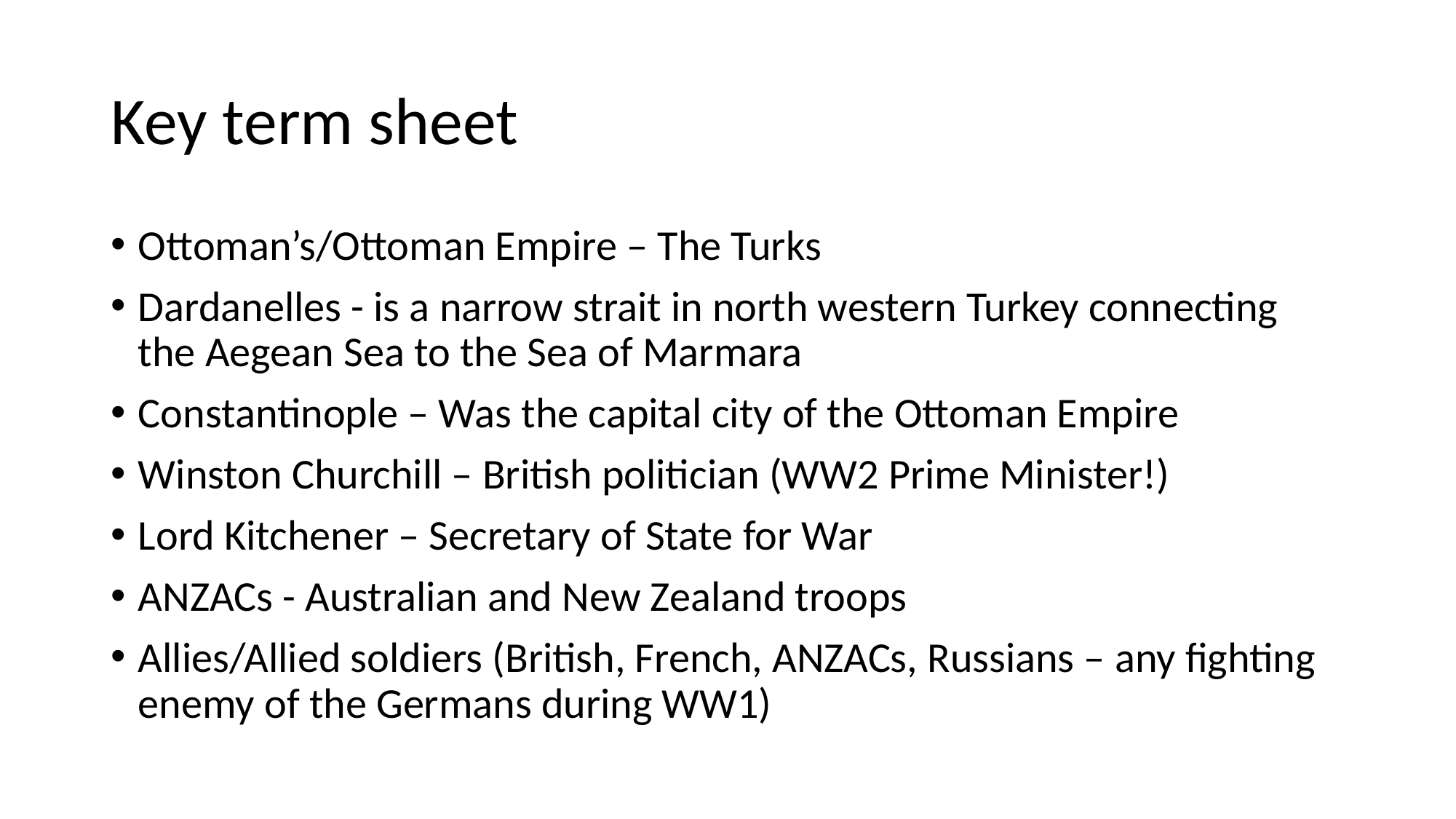

# Key term sheet
Ottoman’s/Ottoman Empire – The Turks
Dardanelles - is a narrow strait in north western Turkey connecting the Aegean Sea to the Sea of Marmara
Constantinople – Was the capital city of the Ottoman Empire
Winston Churchill – British politician (WW2 Prime Minister!)
Lord Kitchener – Secretary of State for War
ANZACs - Australian and New Zealand troops
Allies/Allied soldiers (British, French, ANZACs, Russians – any fighting enemy of the Germans during WW1)